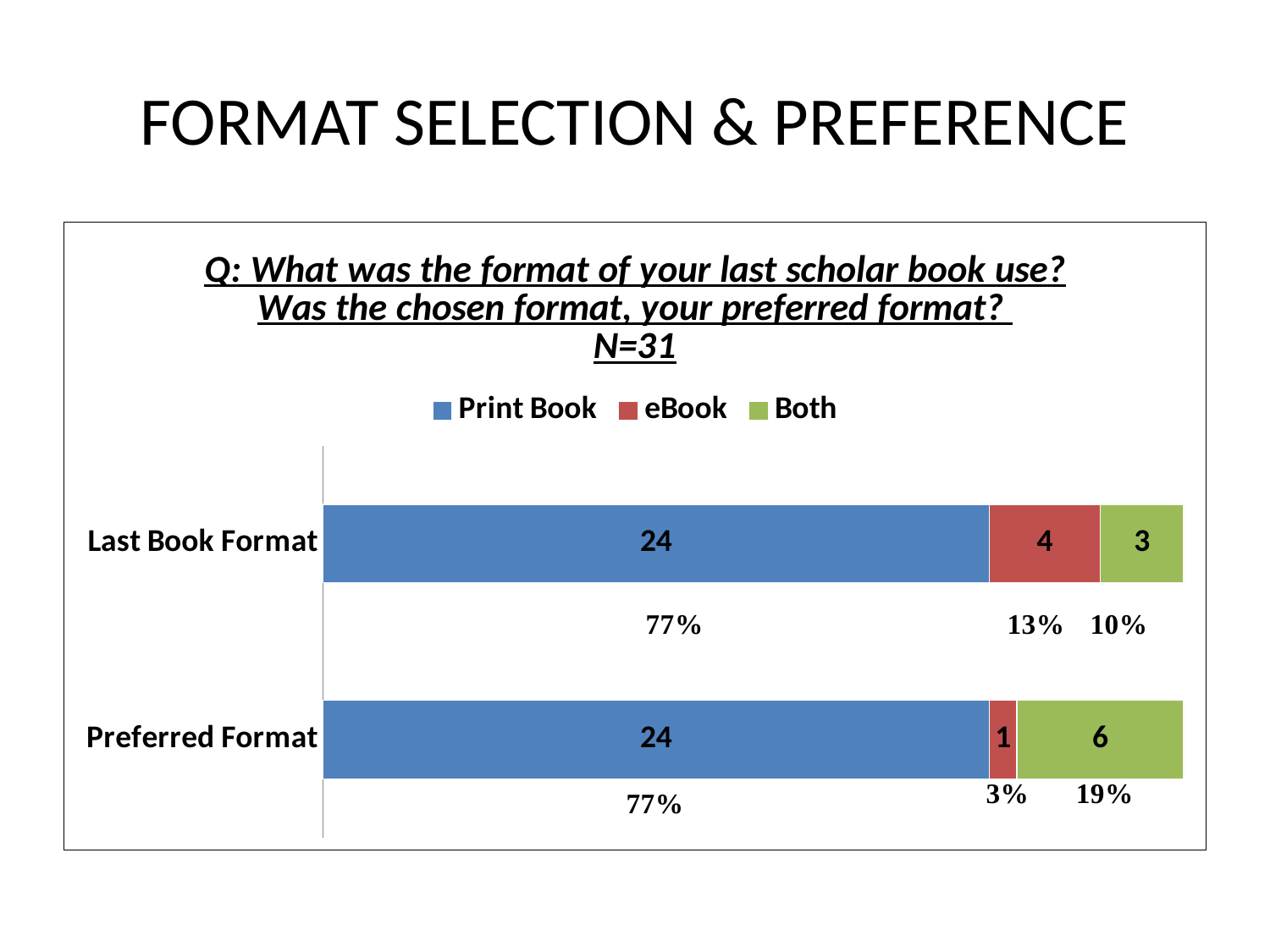

# FORMAT SELECTION & PREFERENCE

### Chart: Q: What was the format of your last scholar book use? Was the chosen format, your preferred format?
N=31

| Category | Print Book | eBook | Both |
|---|---|---|---|
| Preferred Format | 24.0 | 1.0 | 6.0 |
| Last Book Format | 24.0 | 4.0 | 3.0 |